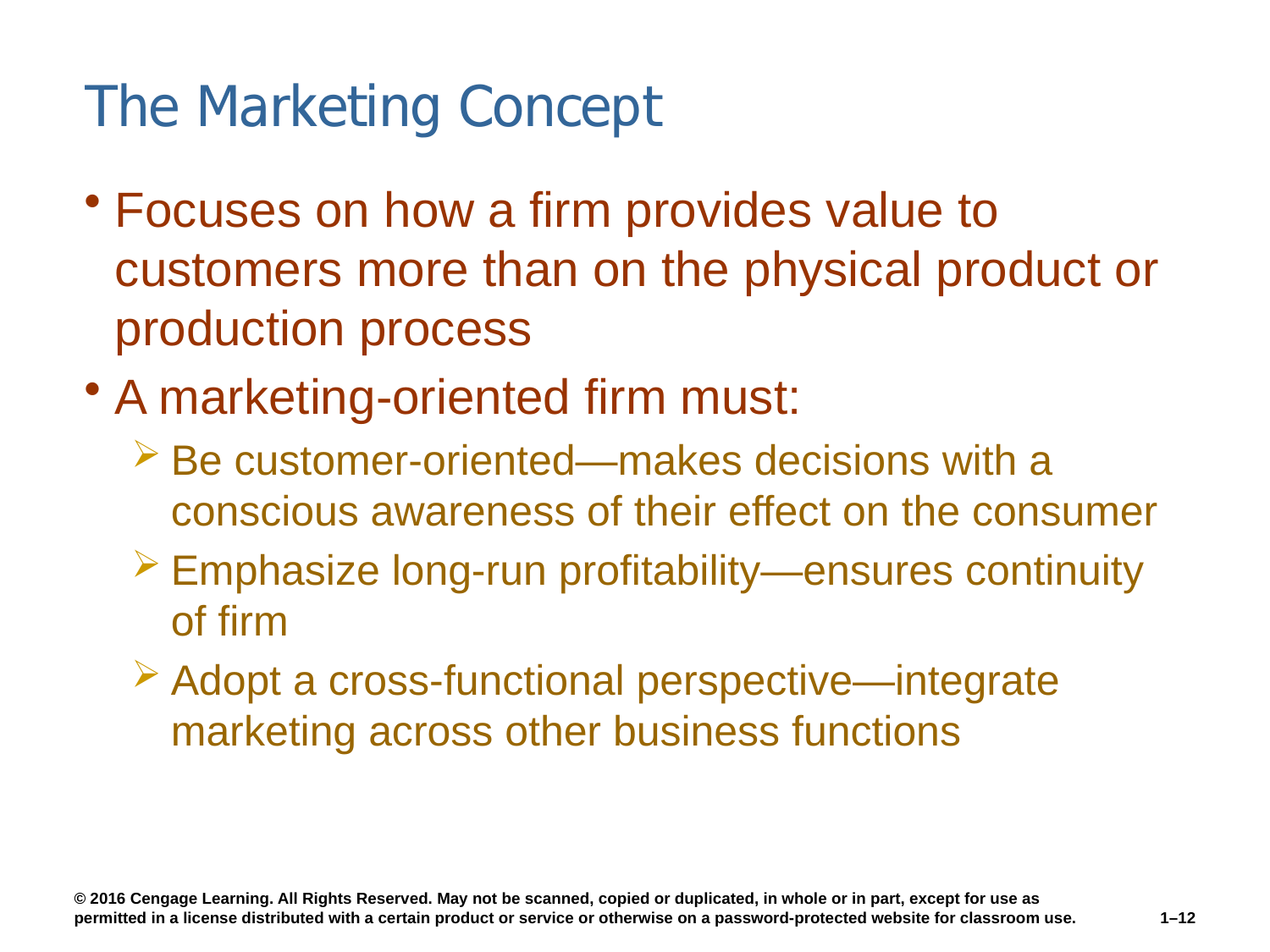

# The Marketing Concept
Focuses on how a firm provides value to customers more than on the physical product or production process
A marketing-oriented firm must:
Be customer-oriented—makes decisions with a conscious awareness of their effect on the consumer
Emphasize long-run profitability—ensures continuity of firm
Adopt a cross-functional perspective—integrate marketing across other business functions

1–12
© 2016 Cengage Learning. All Rights Reserved. May not be scanned, copied or duplicated, in whole or in part, except for use as permitted in a license distributed with a certain product or service or otherwise on a password-protected website for classroom use.